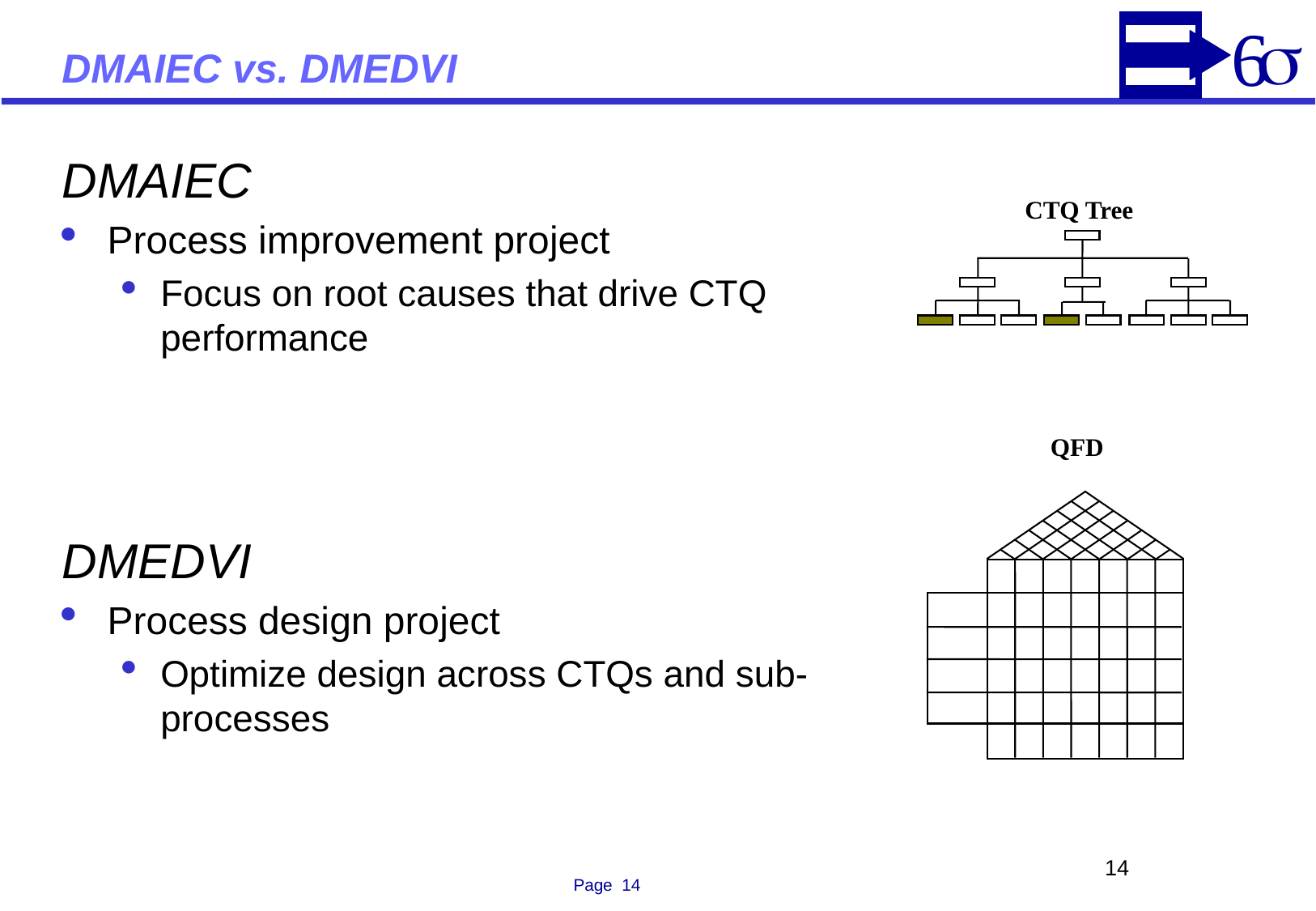

# DMAIEC vs. DMEDVI
DMAIEC
Process improvement project
Focus on root causes that drive CTQ performance

DMEDVI
Process design project
Optimize design across CTQs and sub-processes
CTQ Tree

QFD